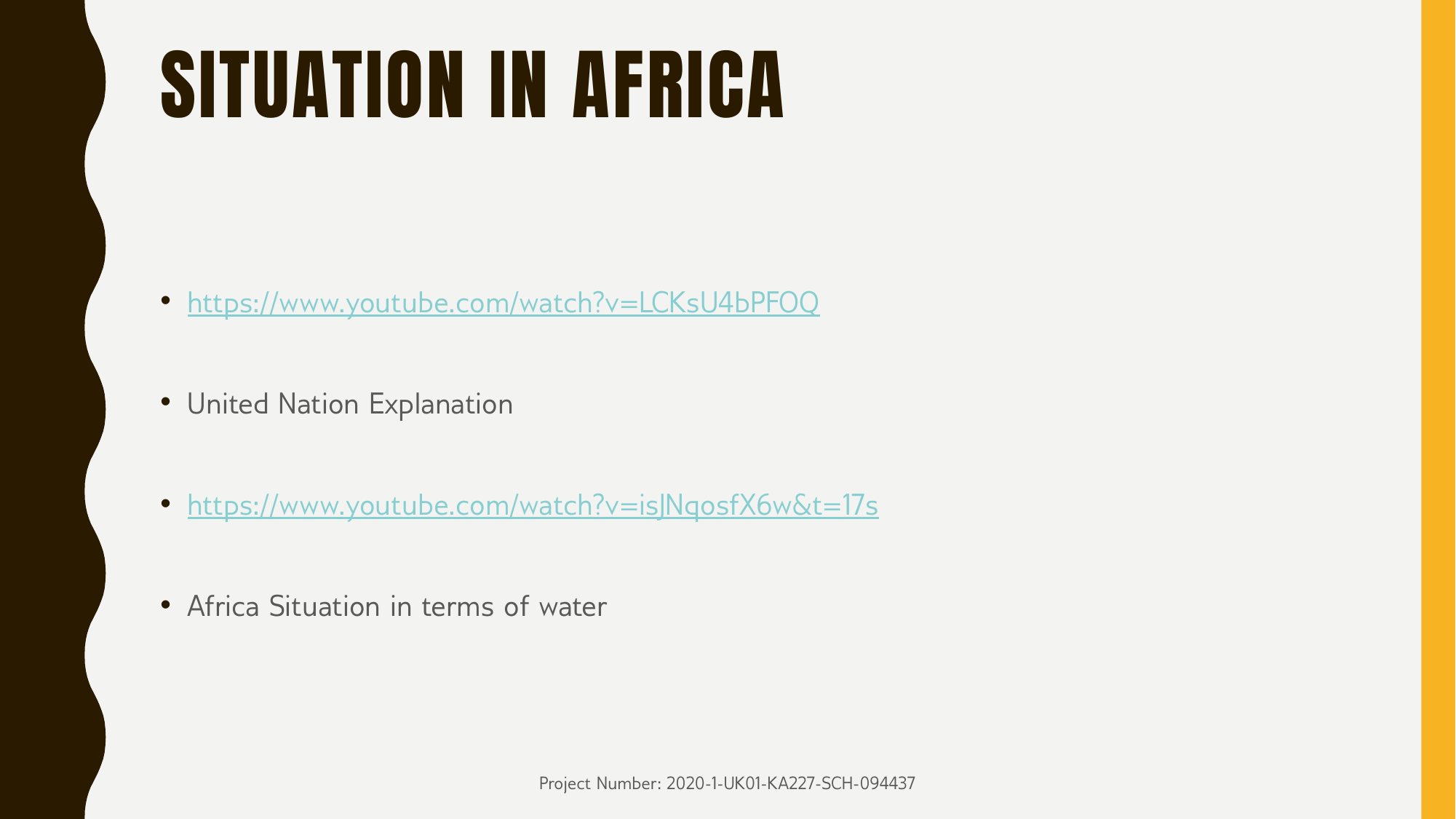

# Situation in africa
https://www.youtube.com/watch?v=LCKsU4bPFOQ

United Nation Explanation

https://www.youtube.com/watch?v=isJNqosfX6w&t=17s

Africa Situation in terms of water
Project Number: 2020-1-UK01-KA227-SCH-094437